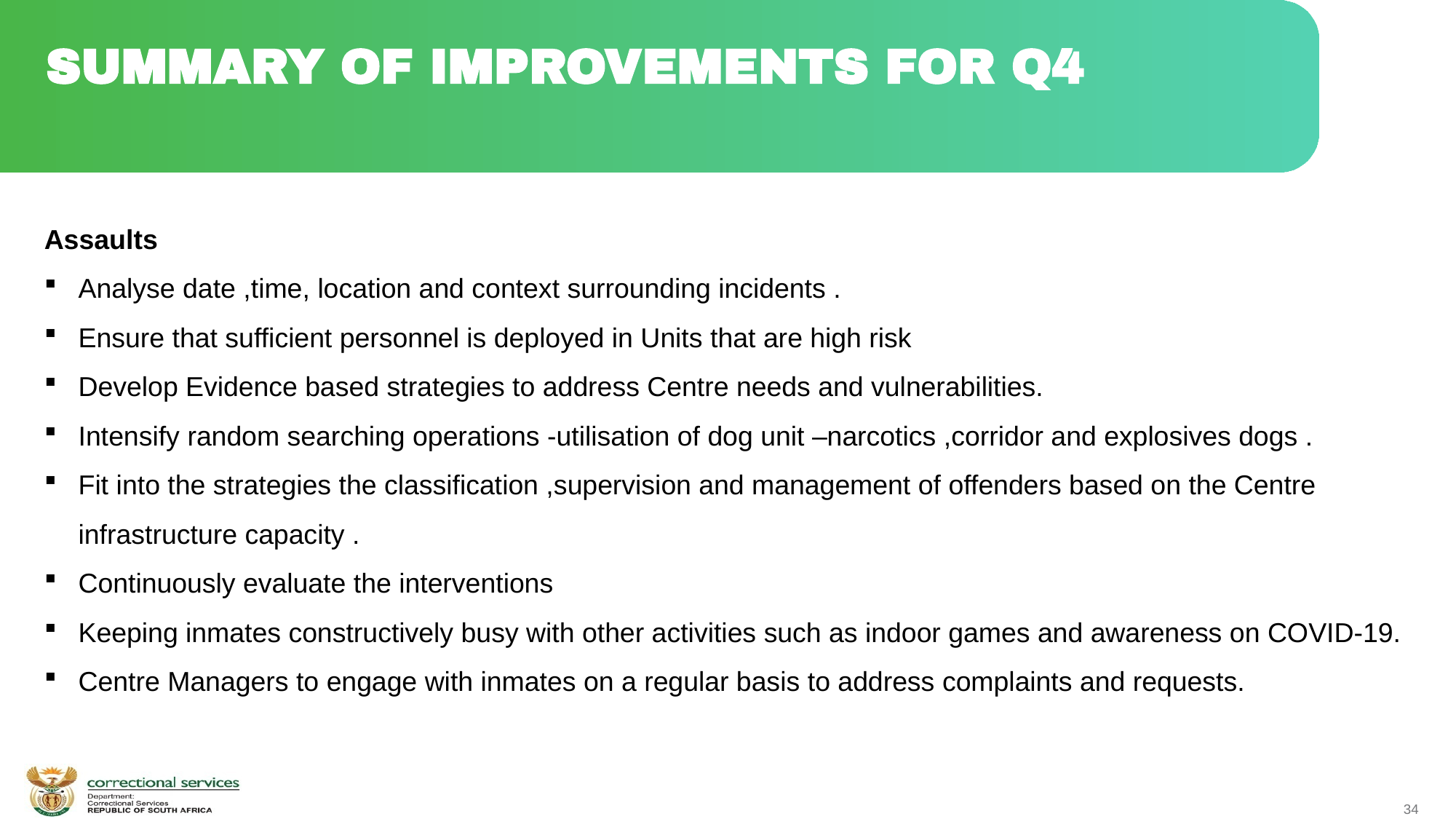

SUMMARY OF IMPROVEMENTS FOR Q4
Assaults
Analyse date ,time, location and context surrounding incidents .
Ensure that sufficient personnel is deployed in Units that are high risk
Develop Evidence based strategies to address Centre needs and vulnerabilities.
Intensify random searching operations -utilisation of dog unit –narcotics ,corridor and explosives dogs .
Fit into the strategies the classification ,supervision and management of offenders based on the Centre infrastructure capacity .
Continuously evaluate the interventions
Keeping inmates constructively busy with other activities such as indoor games and awareness on COVID-19.
Centre Managers to engage with inmates on a regular basis to address complaints and requests.